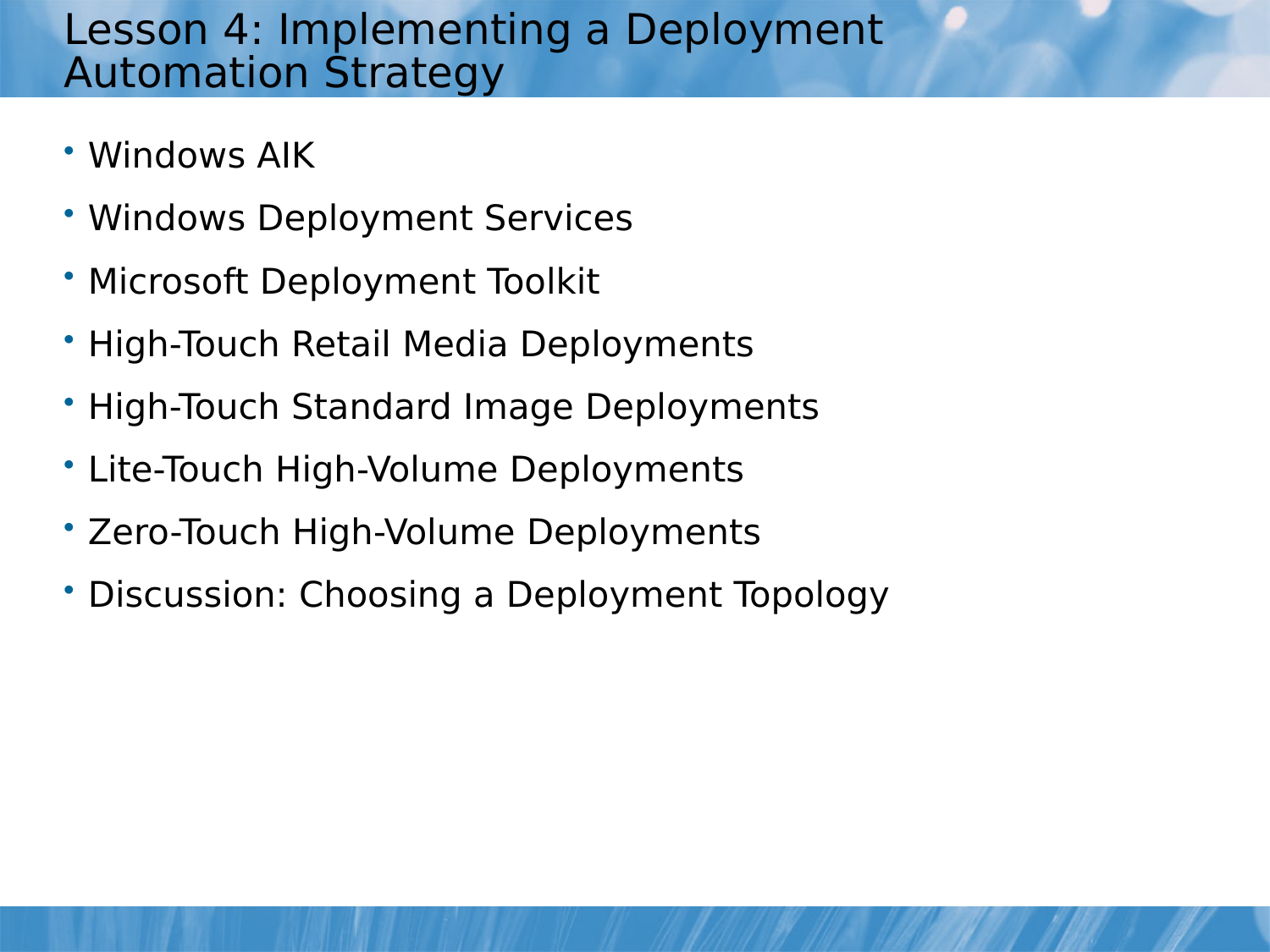

# Lesson 4: Implementing a Deployment Automation Strategy
Windows AIK
Windows Deployment Services
Microsoft Deployment Toolkit
High-Touch Retail Media Deployments
High-Touch Standard Image Deployments
Lite-Touch High-Volume Deployments
Zero-Touch High-Volume Deployments
Discussion: Choosing a Deployment Topology